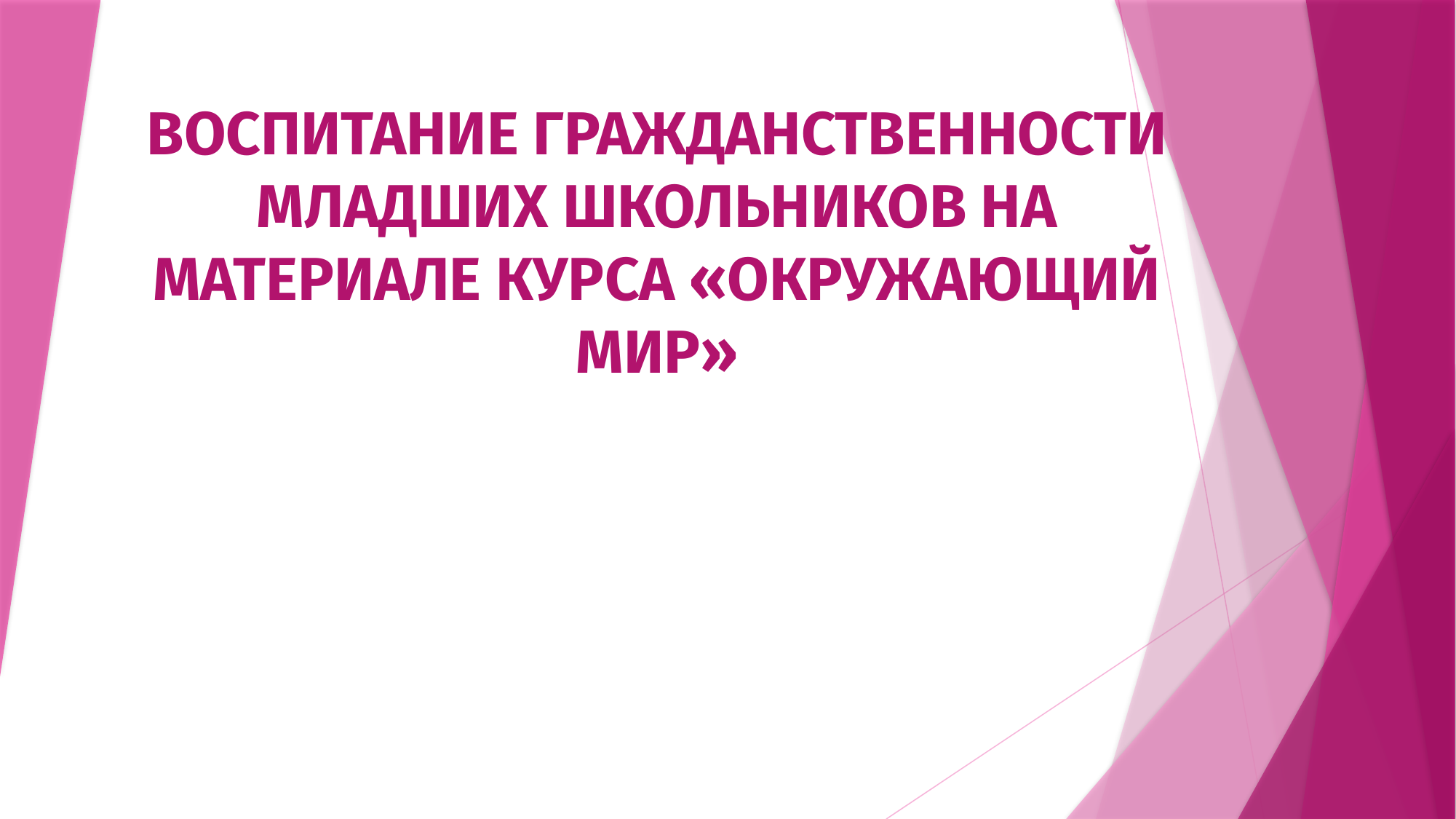

# ВОСПИТАНИЕ ГРАЖДАНСТВЕННОСТИ МЛАДШИХ ШКОЛЬНИКОВ НА МАТЕРИАЛЕ КУРСА «ОКРУЖАЮЩИЙ МИР»